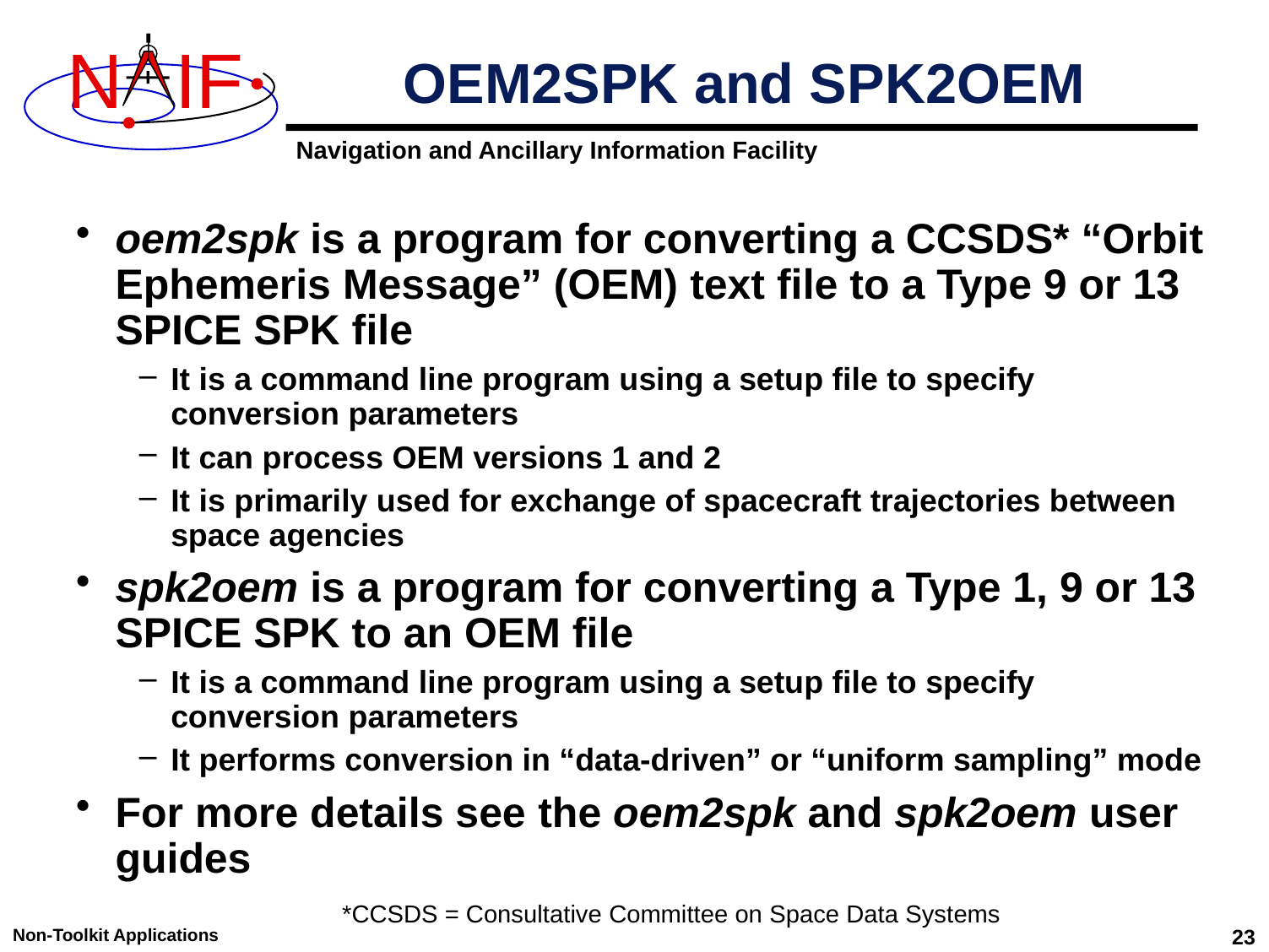

# OEM2SPK and SPK2OEM
oem2spk is a program for converting a CCSDS* “Orbit Ephemeris Message” (OEM) text file to a Type 9 or 13 SPICE SPK file
It is a command line program using a setup file to specify conversion parameters
It can process OEM versions 1 and 2
It is primarily used for exchange of spacecraft trajectories between space agencies
spk2oem is a program for converting a Type 1, 9 or 13 SPICE SPK to an OEM file
It is a command line program using a setup file to specify conversion parameters
It performs conversion in “data-driven” or “uniform sampling” mode
For more details see the oem2spk and spk2oem user guides
*CCSDS = Consultative Committee on Space Data Systems
Non-Toolkit Applications
23